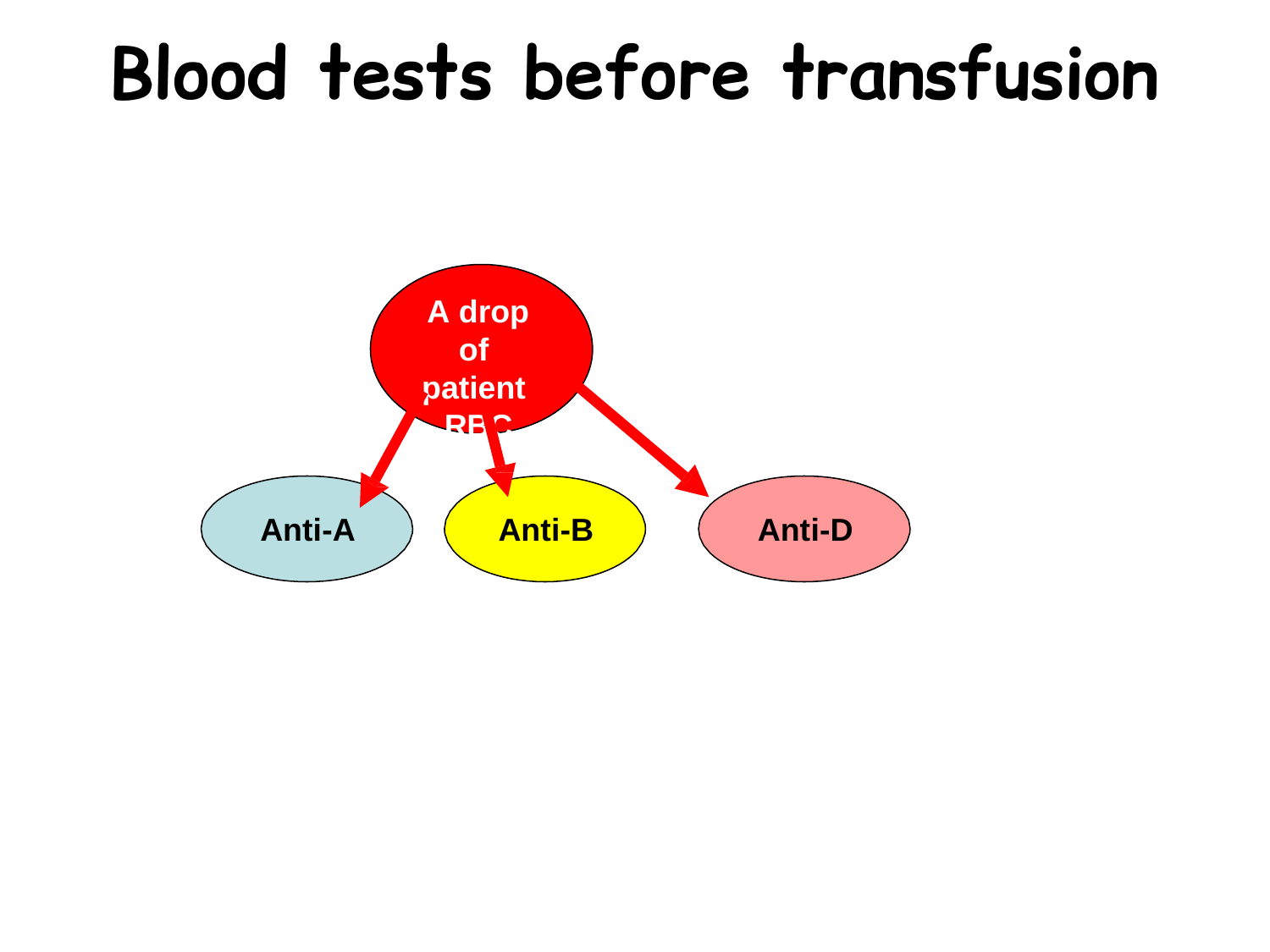

# Blood tests before transfusion

A drop of  patient  RBC

Anti-A
Anti-B
Anti-D